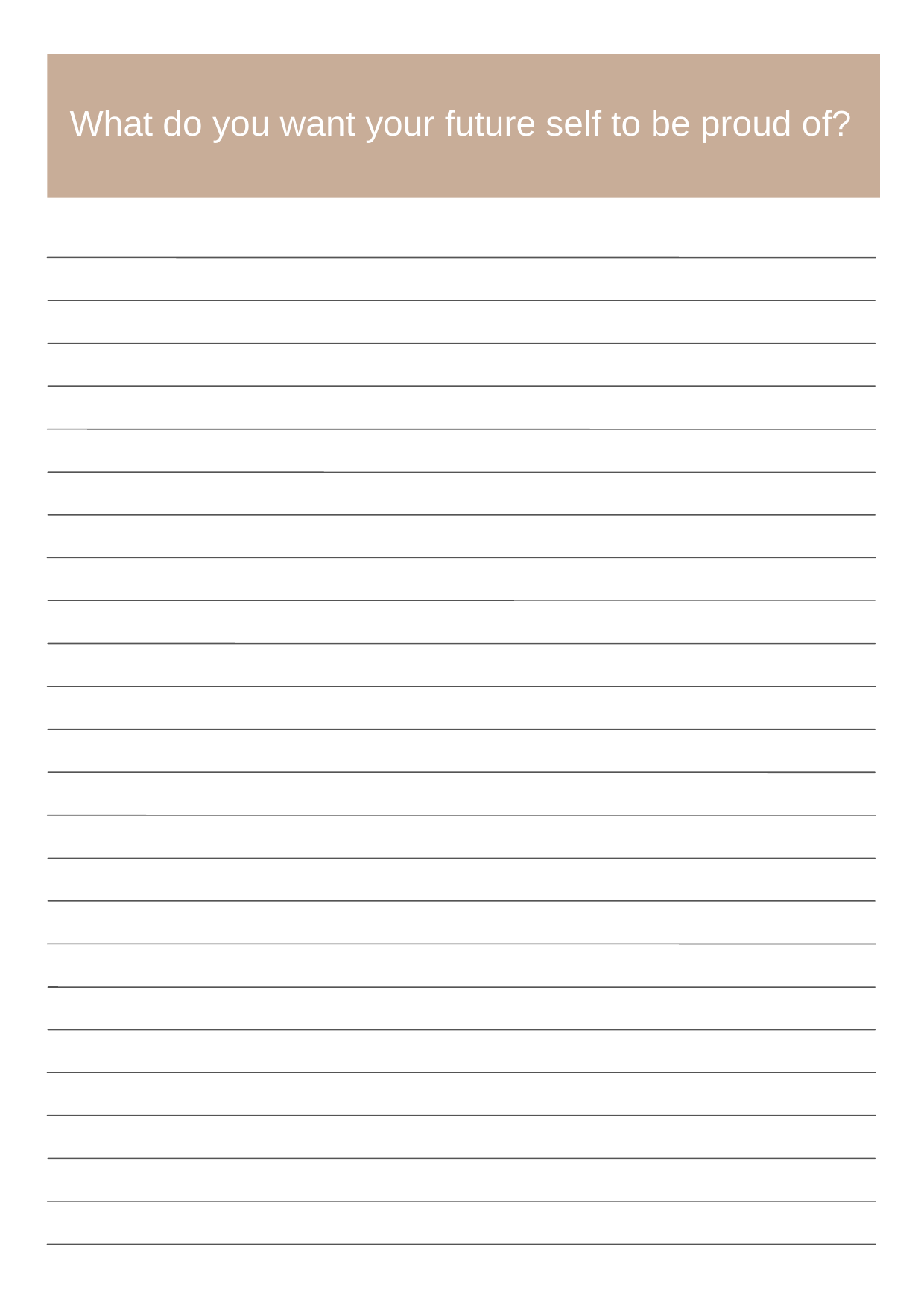

What do you want your future self to be proud of?